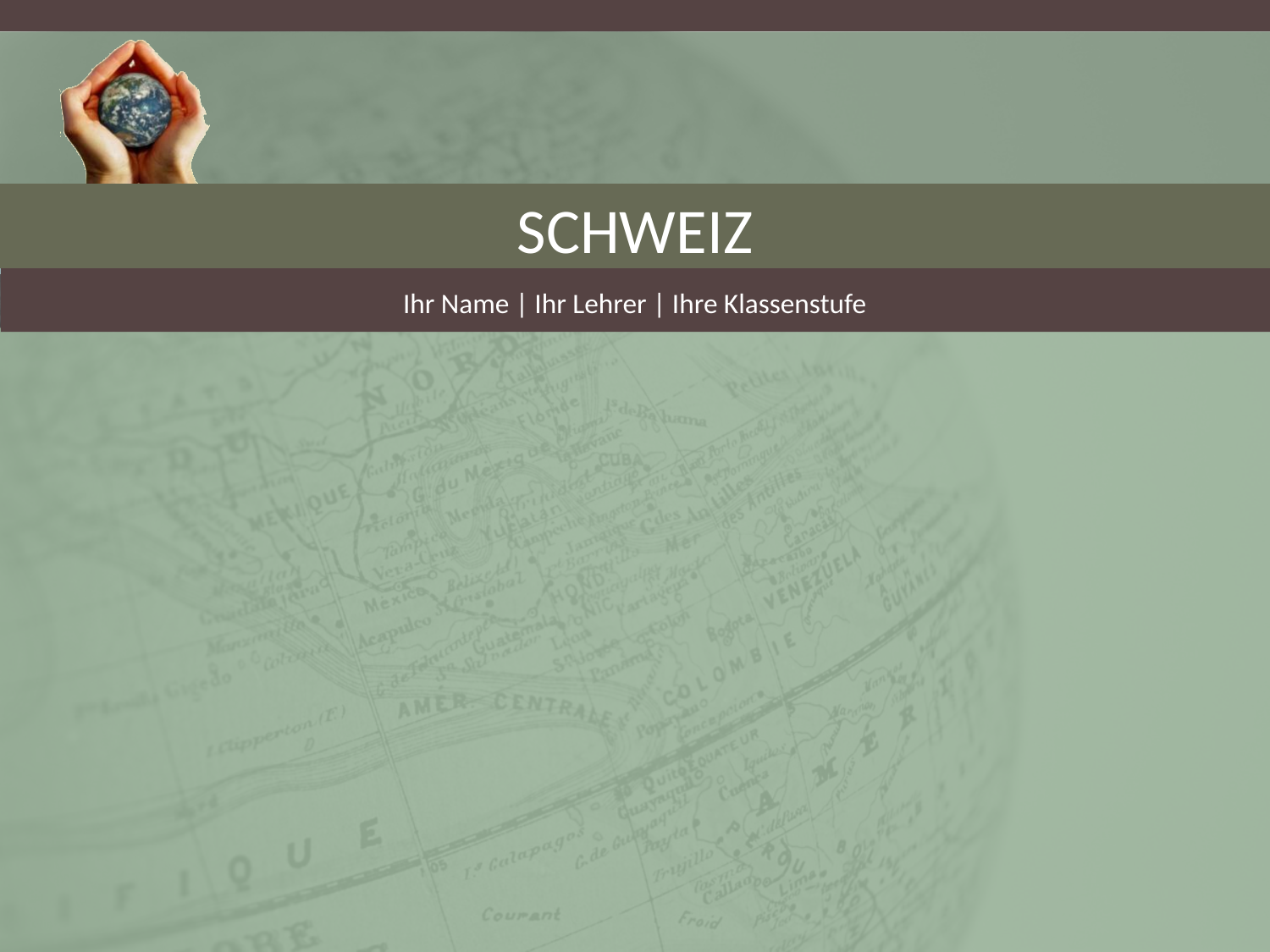

# Schweiz
Ihr Name | Ihr Lehrer | Ihre Klassenstufe